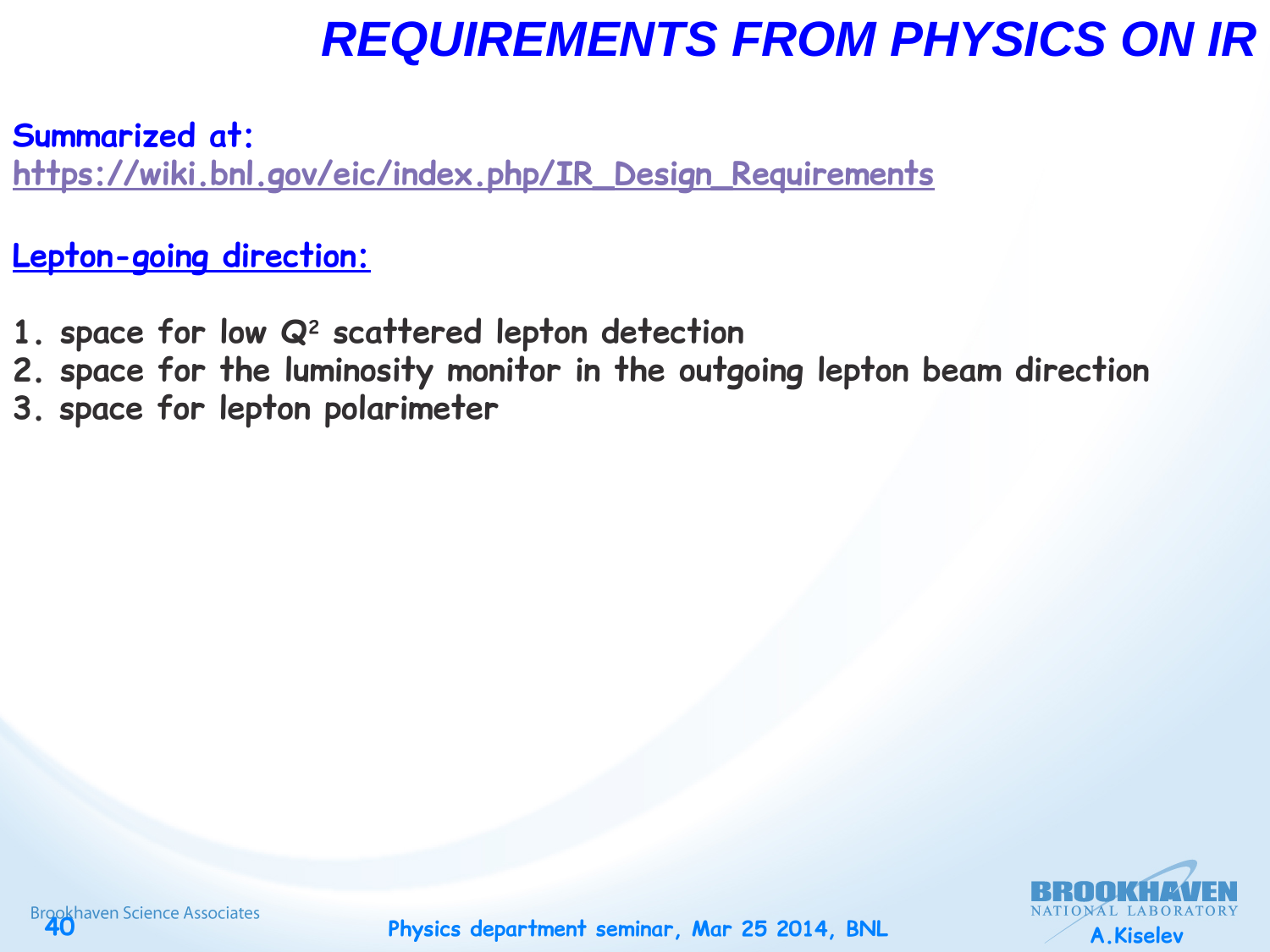

# Requirements from Physics on IR
Summarized at:
https://wiki.bnl.gov/eic/index.php/IR_Design_Requirements

Lepton-going direction:

space for low Q2 scattered lepton detection
space for the luminosity monitor in the outgoing lepton beam direction
3. space for lepton polarimeter
Physics department seminar, Mar 25 2014, BNL
A.Kiselev
40